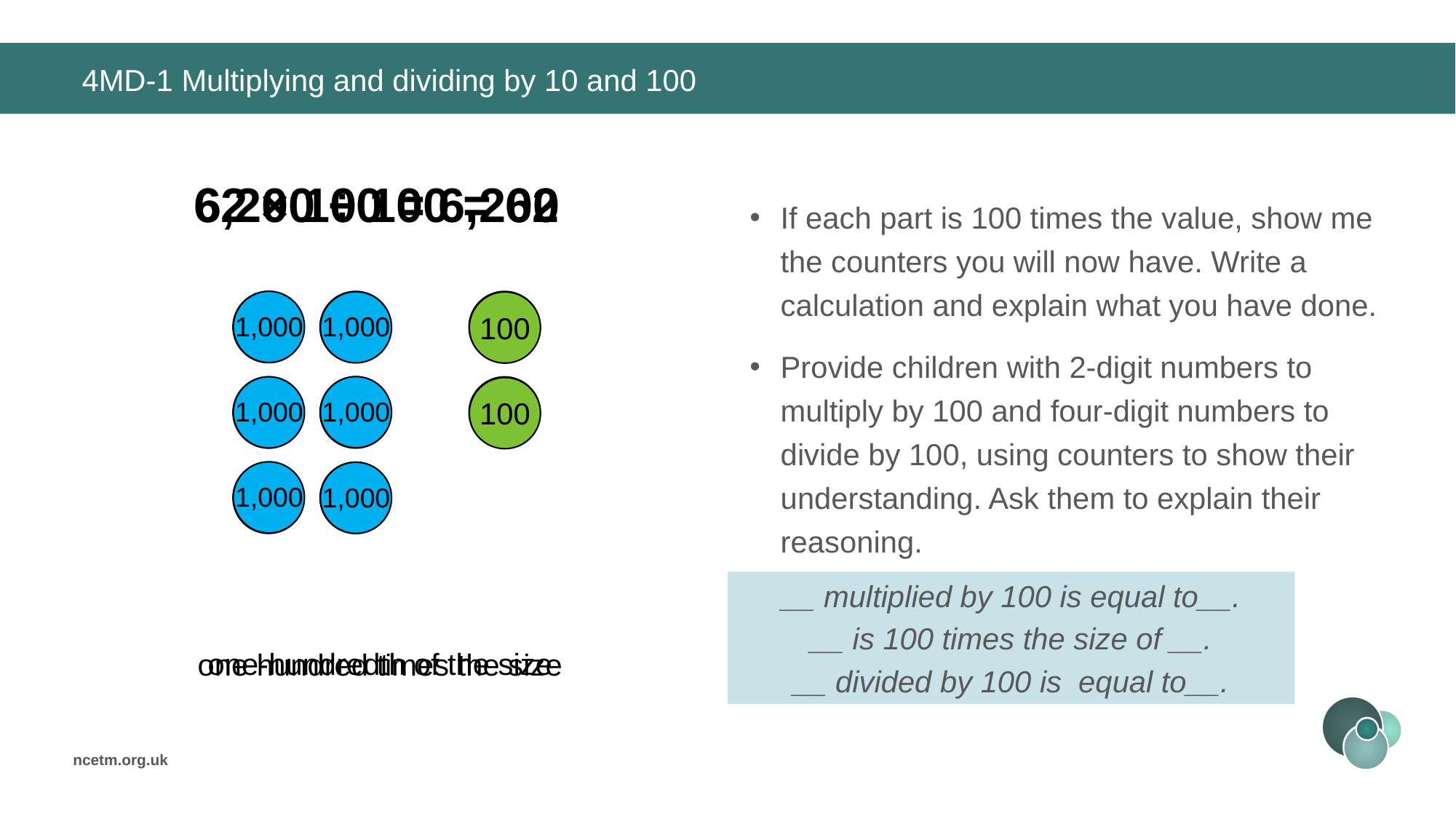

# 4MD-1 Multiplying and dividing by 10 and 100
62 × 100 = 6,200
6,200 ÷ 100 = 62
If each part is 100 times the value, show me the counters you will now have. Write a calculation and explain what you have done.
Provide children with 2-digit numbers to multiply by 100 and four-digit numbers to divide by 100, using counters to show their understanding. Ask them to explain their reasoning.

1,000

1,000

1,000

1,000

1,000

1,000

100

100

10

10

1

10

10

1

10

10
__ multiplied by 100 is equal to__.
__ is 100 times the size of __.
__ divided by 100 is  equal to__.
one-hundredth of the size
one hundred times the size